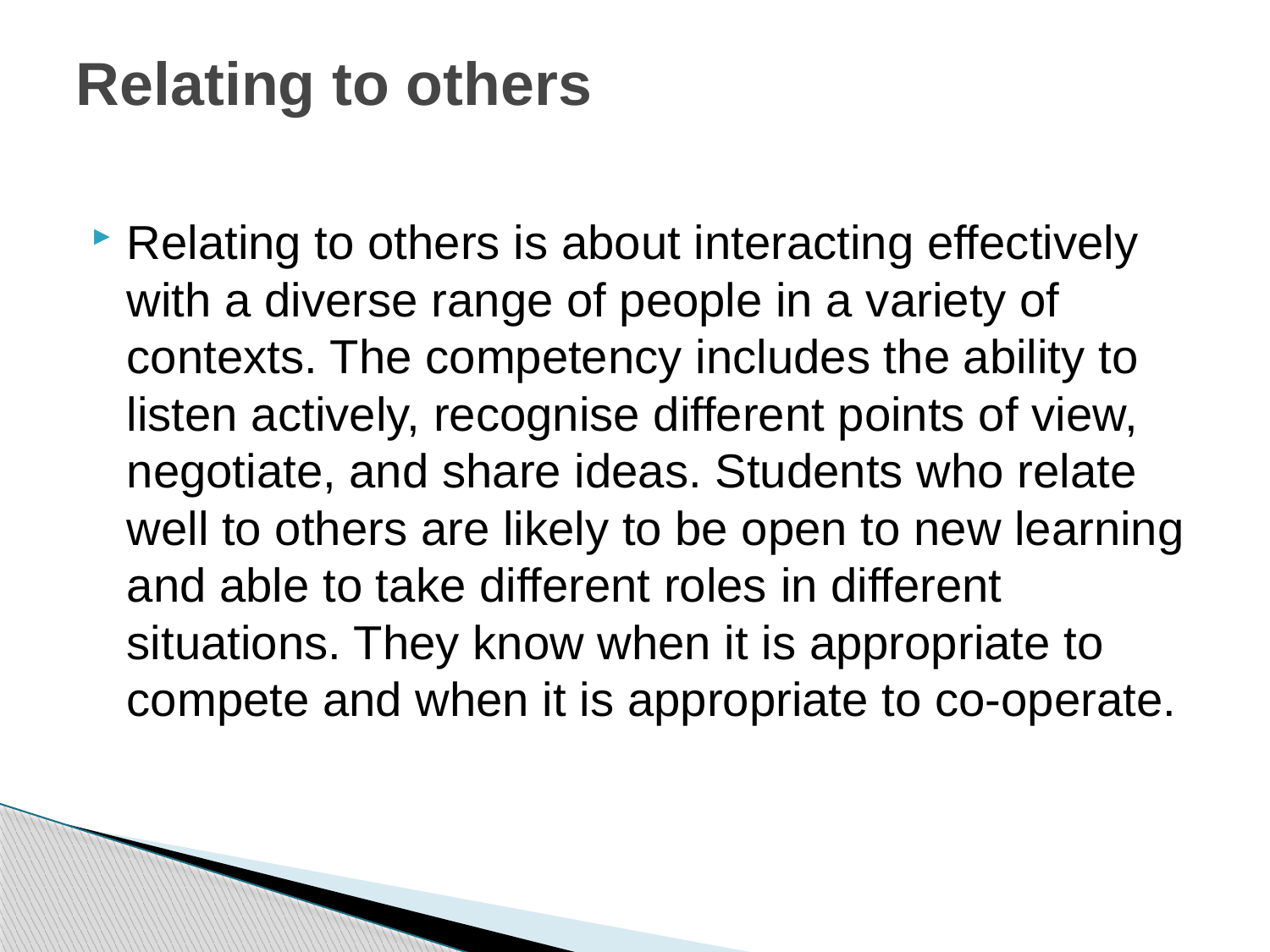

# Relating to others
Relating to others is about interacting effectively with a diverse range of people in a variety of contexts. The competency includes the ability to listen actively, recognise different points of view, negotiate, and share ideas. Students who relate well to others are likely to be open to new learning and able to take different roles in different situations. They know when it is appropriate to compete and when it is appropriate to co-operate.